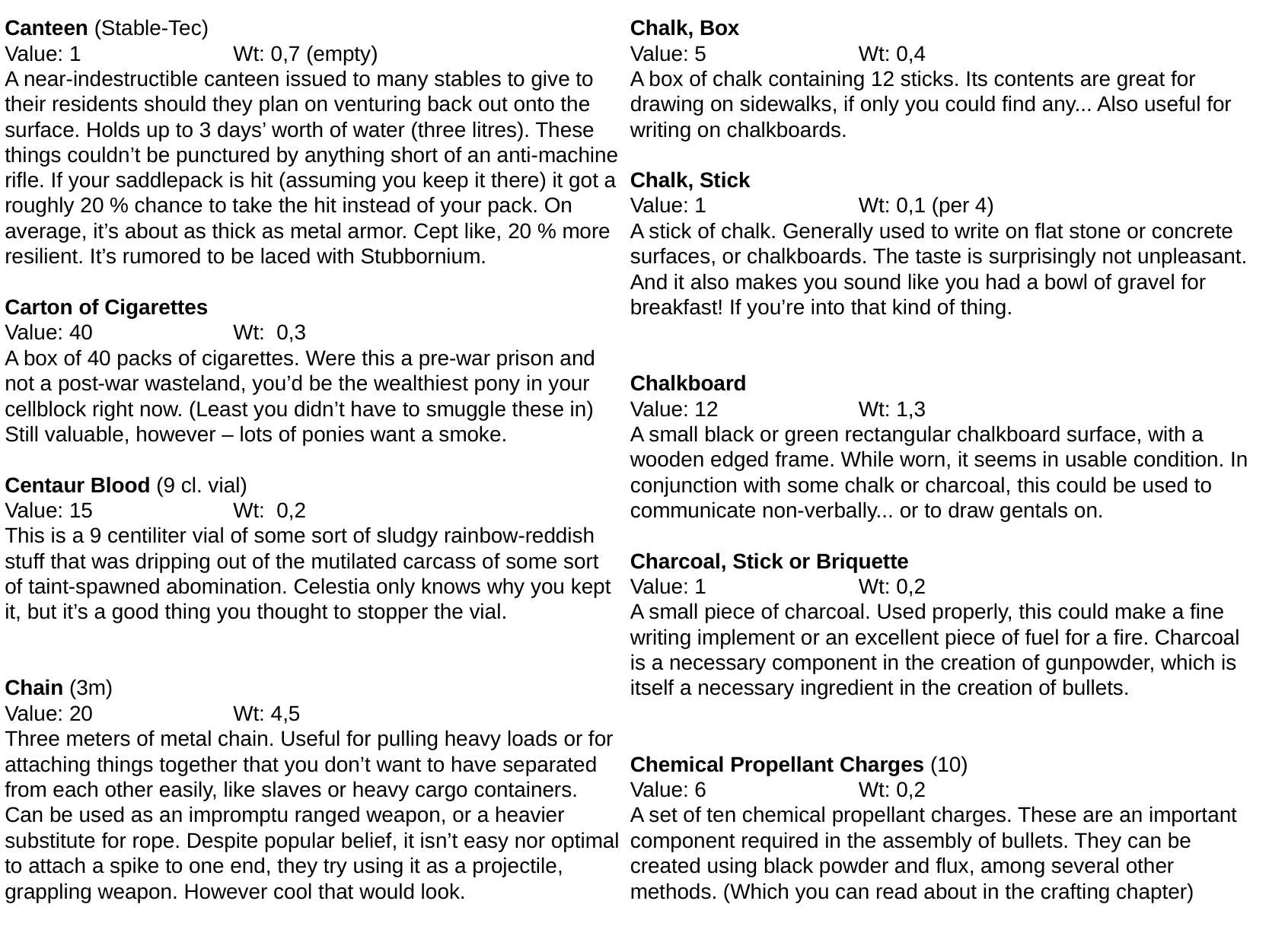

Canteen (Stable-Tec)
Value: 1		Wt: 0,7 (empty)
A near-indestructible canteen issued to many stables to give to their residents should they plan on venturing back out onto the surface. Holds up to 3 days’ worth of water (three litres). These things couldn’t be punctured by anything short of an anti-machine rifle. If your saddlepack is hit (assuming you keep it there) it got a roughly 20 % chance to take the hit instead of your pack. On average, it’s about as thick as metal armor. Cept like, 20 % more resilient. It’s rumored to be laced with Stubbornium.

Carton of Cigarettes
Value: 40		Wt:  0,3
A box of 40 packs of cigarettes. Were this a pre-war prison and not a post-war wasteland, you’d be the wealthiest pony in your cellblock right now. (Least you didn’t have to smuggle these in) Still valuable, however – lots of ponies want a smoke.

Centaur Blood (9 cl. vial)
Value: 15		Wt:  0,2
This is a 9 centiliter vial of some sort of sludgy rainbow-reddish stuff that was dripping out of the mutilated carcass of some sort of taint-spawned abomination. Celestia only knows why you kept it, but it’s a good thing you thought to stopper the vial.

Chain (3m)
Value: 20		Wt: 4,5
Three meters of metal chain. Useful for pulling heavy loads or for attaching things together that you don’t want to have separated from each other easily, like slaves or heavy cargo containers. Can be used as an impromptu ranged weapon, or a heavier substitute for rope. Despite popular belief, it isn’t easy nor optimal to attach a spike to one end, they try using it as a projectile, grappling weapon. However cool that would look.

Chalk, Box
Value: 5		Wt: 0,4
A box of chalk containing 12 sticks. Its contents are great for drawing on sidewalks, if only you could find any... Also useful for writing on chalkboards.

Chalk, Stick
Value: 1		Wt: 0,1 (per 4)
A stick of chalk. Generally used to write on flat stone or concrete surfaces, or chalkboards. The taste is surprisingly not unpleasant. And it also makes you sound like you had a bowl of gravel for breakfast! If you’re into that kind of thing.

Chalkboard
Value: 12		Wt: 1,3
A small black or green rectangular chalkboard surface, with a wooden edged frame. While worn, it seems in usable condition. In conjunction with some chalk or charcoal, this could be used to communicate non-verbally... or to draw gentals on.

Charcoal, Stick or Briquette
Value: 1		Wt: 0,2
A small piece of charcoal. Used properly, this could make a fine writing implement or an excellent piece of fuel for a fire. Charcoal is a necessary component in the creation of gunpowder, which is itself a necessary ingredient in the creation of bullets.

Chemical Propellant Charges (10)
Value: 6		Wt: 0,2
A set of ten chemical propellant charges. These are an important
component required in the assembly of bullets. They can be created using black powder and flux, among several other methods. (Which you can read about in the crafting chapter)